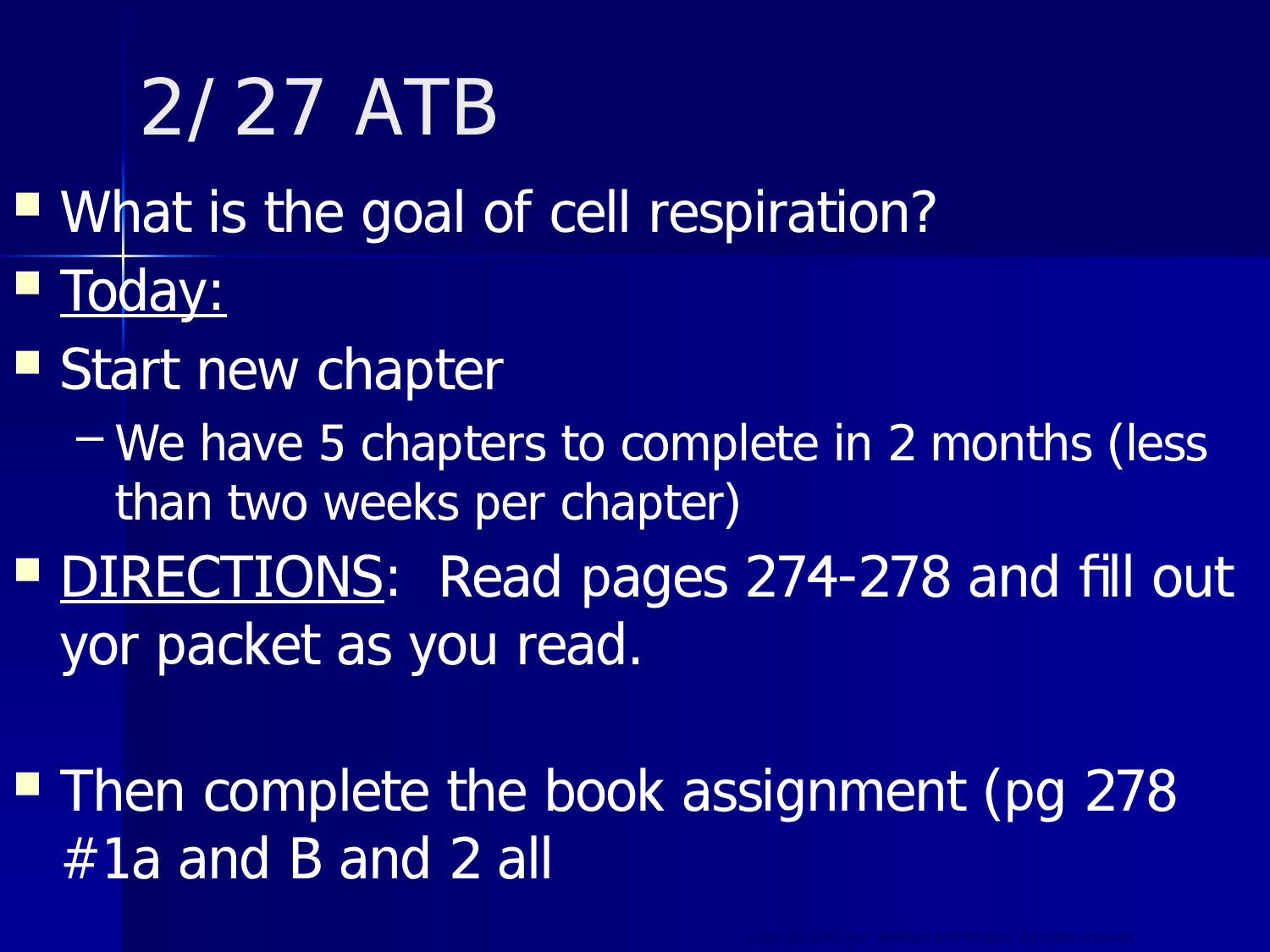

# 2/27 ATB
What is the goal of cell respiration?
Today:
Start new chapter
We have 5 chapters to complete in 2 months (less than two weeks per chapter)
DIRECTIONS:  Read pages 274-278 and fill out yor packet as you read.
Then complete the book assignment (pg 278 #1a and B and 2 all